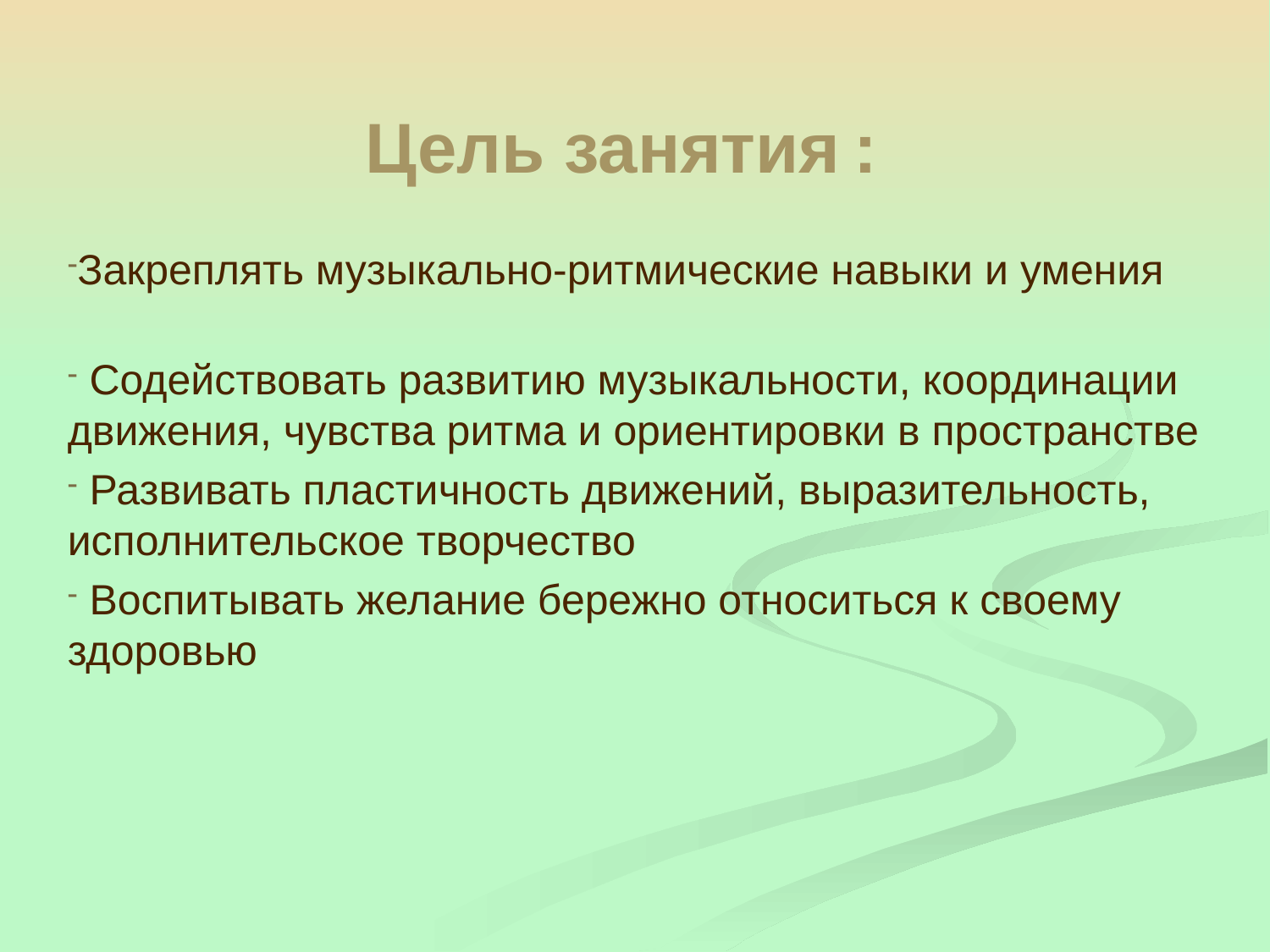

# Цель занятия :
Закреплять музыкально-ритмические навыки и умения
 Содействовать развитию музыкальности, координации движения, чувства ритма и ориентировки в пространстве
 Развивать пластичность движений, выразительность, исполнительское творчество
 Воспитывать желание бережно относиться к своему здоровью